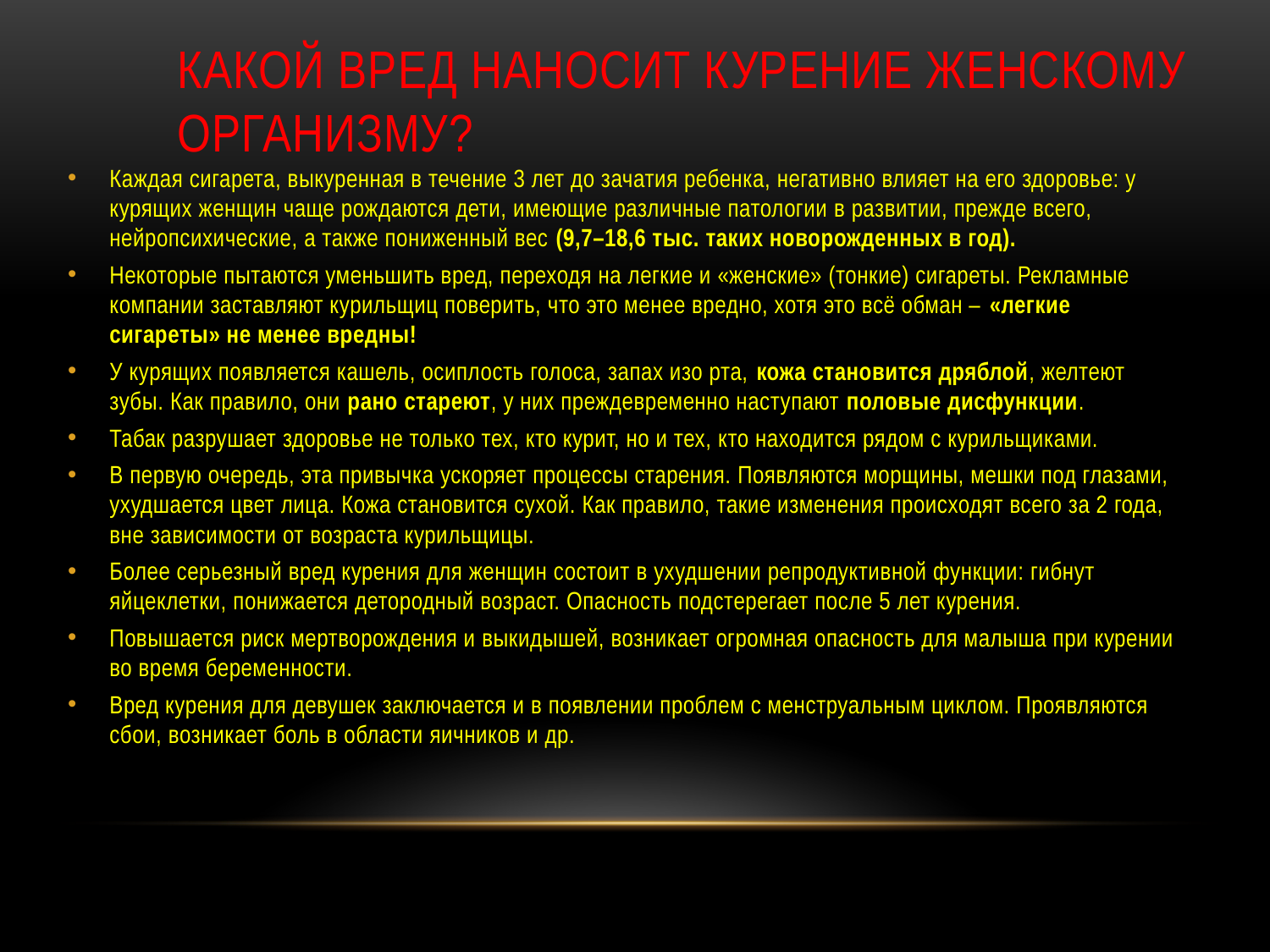

# Какой вред наносит курение женскому организму?
Каждая сигарета, выкуренная в течение 3 лет до зачатия ребенка, негативно влияет на его здоровье: у курящих женщин чаще рождаются дети, имеющие различные патологии в развитии, прежде всего, нейропсихические, а также пониженный вес (9,7–18,6 тыс. таких новорожденных в год).
Некоторые пытаются уменьшить вред, переходя на легкие и «женские» (тонкие) сигареты. Рекламные компании заставляют курильщиц поверить, что это менее вредно, хотя это всё обман – «легкие сигареты» не менее вредны!
У курящих появляется кашель, осиплость голоса, запах изо рта, кожа становится дряблой, желтеют зубы. Как правило, они рано стареют, у них преждевременно наступают половые дисфункции.
Табак разрушает здоровье не только тех, кто курит, но и тех, кто находится рядом с курильщиками.
В первую очередь, эта привычка ускоряет процессы старения. Появляются морщины, мешки под глазами, ухудшается цвет лица. Кожа становится сухой. Как правило, такие изменения происходят всего за 2 года, вне зависимости от возраста курильщицы.
Более серьезный вред курения для женщин состоит в ухудшении репродуктивной функции: гибнут яйцеклетки, понижается детородный возраст. Опасность подстерегает после 5 лет курения.
Повышается риск мертворождения и выкидышей, возникает огромная опасность для малыша при курении во время беременности.
Вред курения для девушек заключается и в появлении проблем с менструальным циклом. Проявляются сбои, возникает боль в области яичников и др.